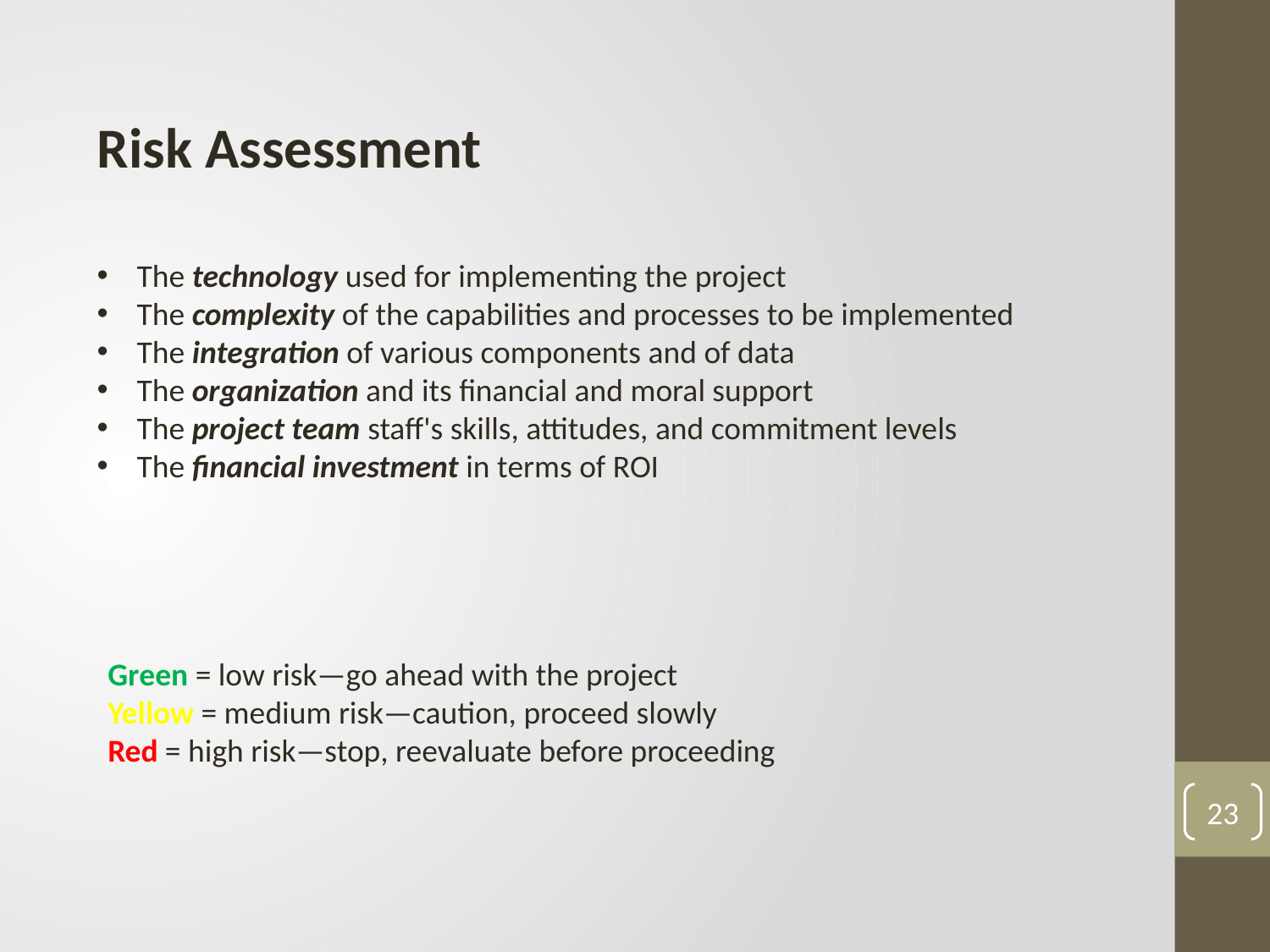

Risk Assessment

The technology used for implementing the project
The complexity of the capabilities and processes to be implemented
The integration of various components and of data
The organization and its financial and moral support
The project team staff's skills, attitudes, and commitment levels
The financial investment in terms of ROI
Green = low risk—go ahead with the project
Yellow = medium risk—caution, proceed slowly
Red = high risk—stop, reevaluate before proceeding
23